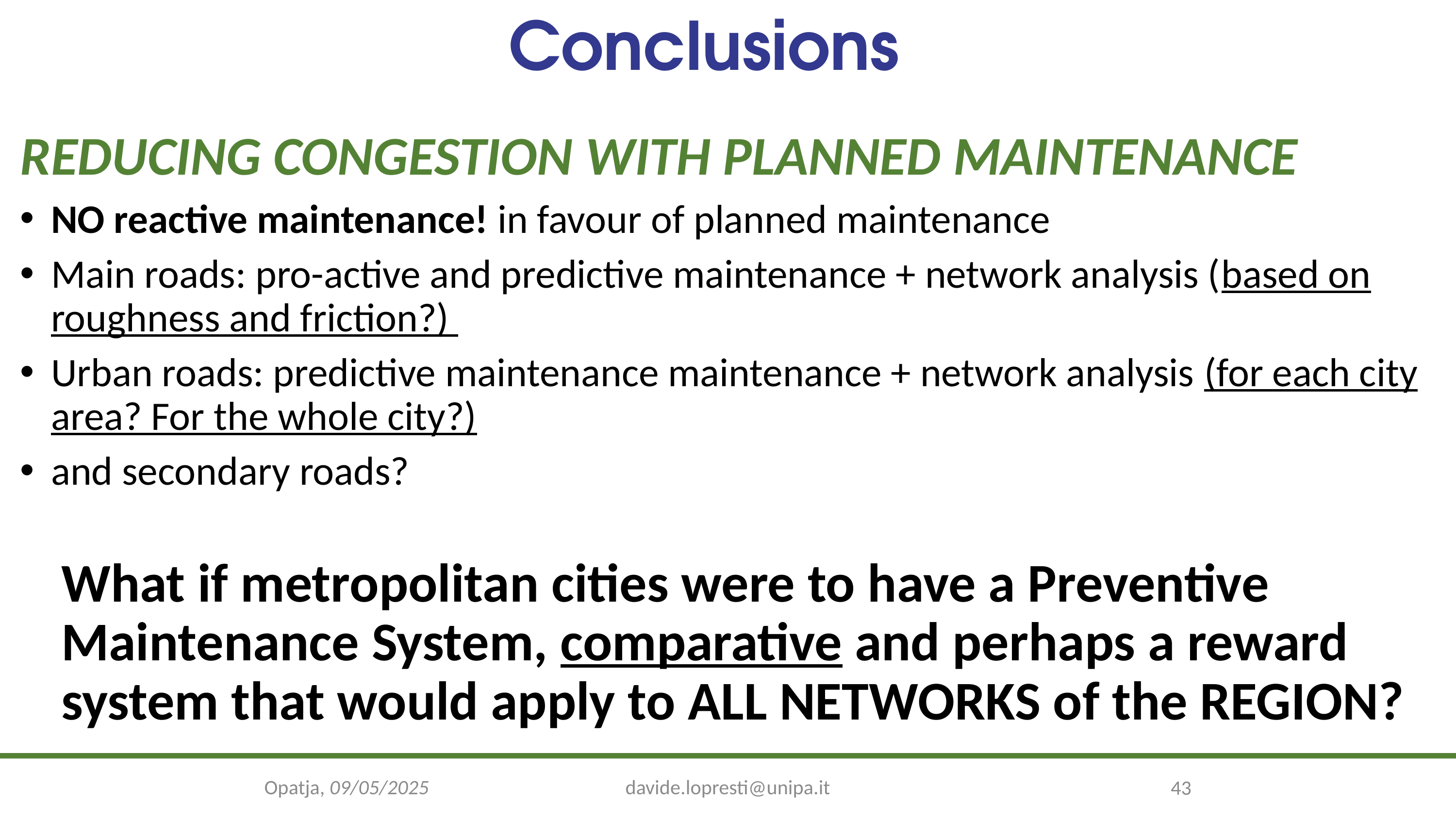

Conclusions

REDUCING CONGESTION WITH PLANNED MAINTENANCE
NO reactive maintenance! in favour of planned maintenance
Main roads: pro-active and predictive maintenance + network analysis (based on roughness and friction?)
Urban roads: predictive maintenance maintenance + network analysis (for each city area? For the whole city?)
and secondary roads?

What if metropolitan cities were to have a Preventive Maintenance System, comparative and perhaps a reward system that would apply to ALL NETWORKS of the REGION?
43
Opatja, 09/05/2025
davide.lopresti@unipa.it